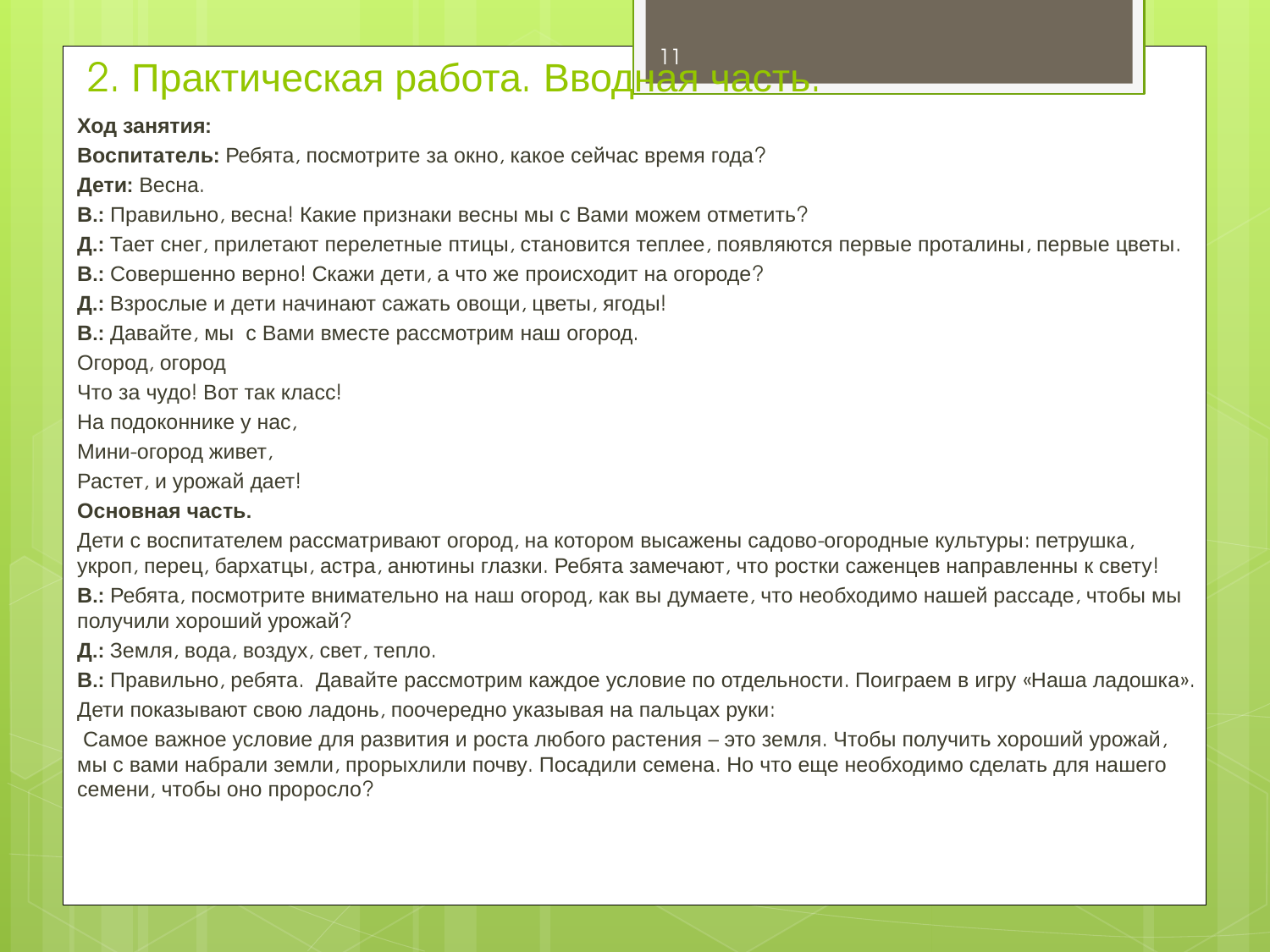

11

# 2. Практическая работа. Вводная часть.
Ход занятия:
Воспитатель: Ребята, посмотрите за окно, какое сейчас время года?
Дети: Весна.
В.: Правильно, весна! Какие признаки весны мы с Вами можем отметить?
Д.: Тает снег, прилетают перелетные птицы, становится теплее, появляются первые проталины, первые цветы.
В.: Совершенно верно! Скажи дети, а что же происходит на огороде?
Д.: Взрослые и дети начинают сажать овощи, цветы, ягоды!
В.: Давайте, мы  с Вами вместе рассмотрим наш огород.
Огород, огород
Что за чудо! Вот так класс!
На подоконнике у нас,
Мини-огород живет,
Растет, и урожай дает!
Основная часть.
Дети с воспитателем рассматривают огород, на котором высажены садово-огородные культуры: петрушка, укроп, перец, бархатцы, астра, анютины глазки. Ребята замечают, что ростки саженцев направленны к свету!
В.: Ребята, посмотрите внимательно на наш огород, как вы думаете, что необходимо нашей рассаде, чтобы мы получили хороший урожай?
Д.: Земля, вода, воздух, свет, тепло.
В.: Правильно, ребята.  Давайте рассмотрим каждое условие по отдельности. Поиграем в игру «Наша ладошка».
Дети показывают свою ладонь, поочередно указывая на пальцах руки:
 Самое важное условие для развития и роста любого растения – это земля. Чтобы получить хороший урожай, мы с вами набрали земли, прорыхлили почву. Посадили семена. Но что еще необходимо сделать для нашего семени, чтобы оно проросло?